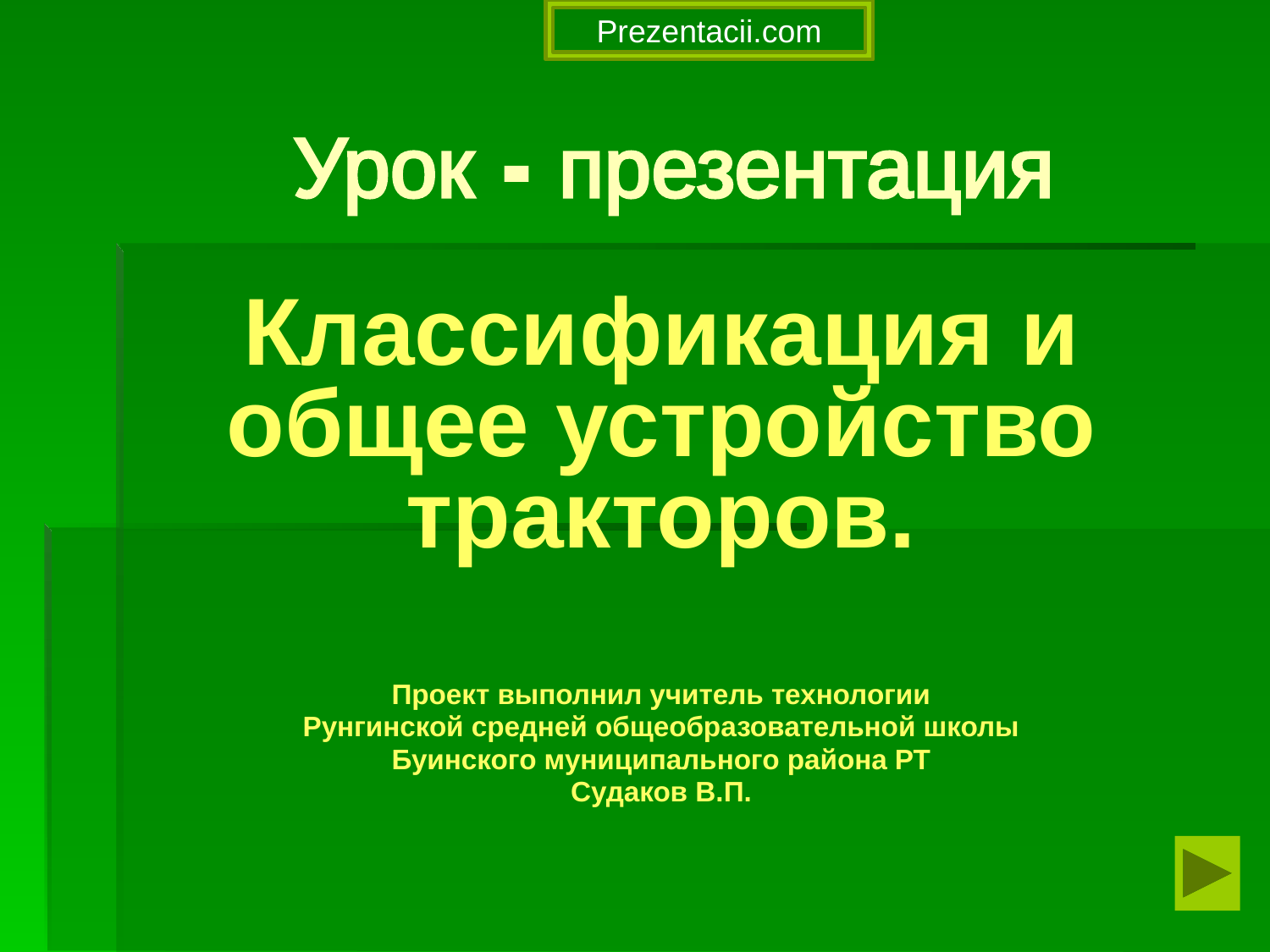

Prezentacii.com
# Урок - презентация
Классификация и общее устройство тракторов.

Проект выполнил учитель технологии
Рунгинской средней общеобразовательной школы
Буинского муниципального района РТ
Судаков В.П.